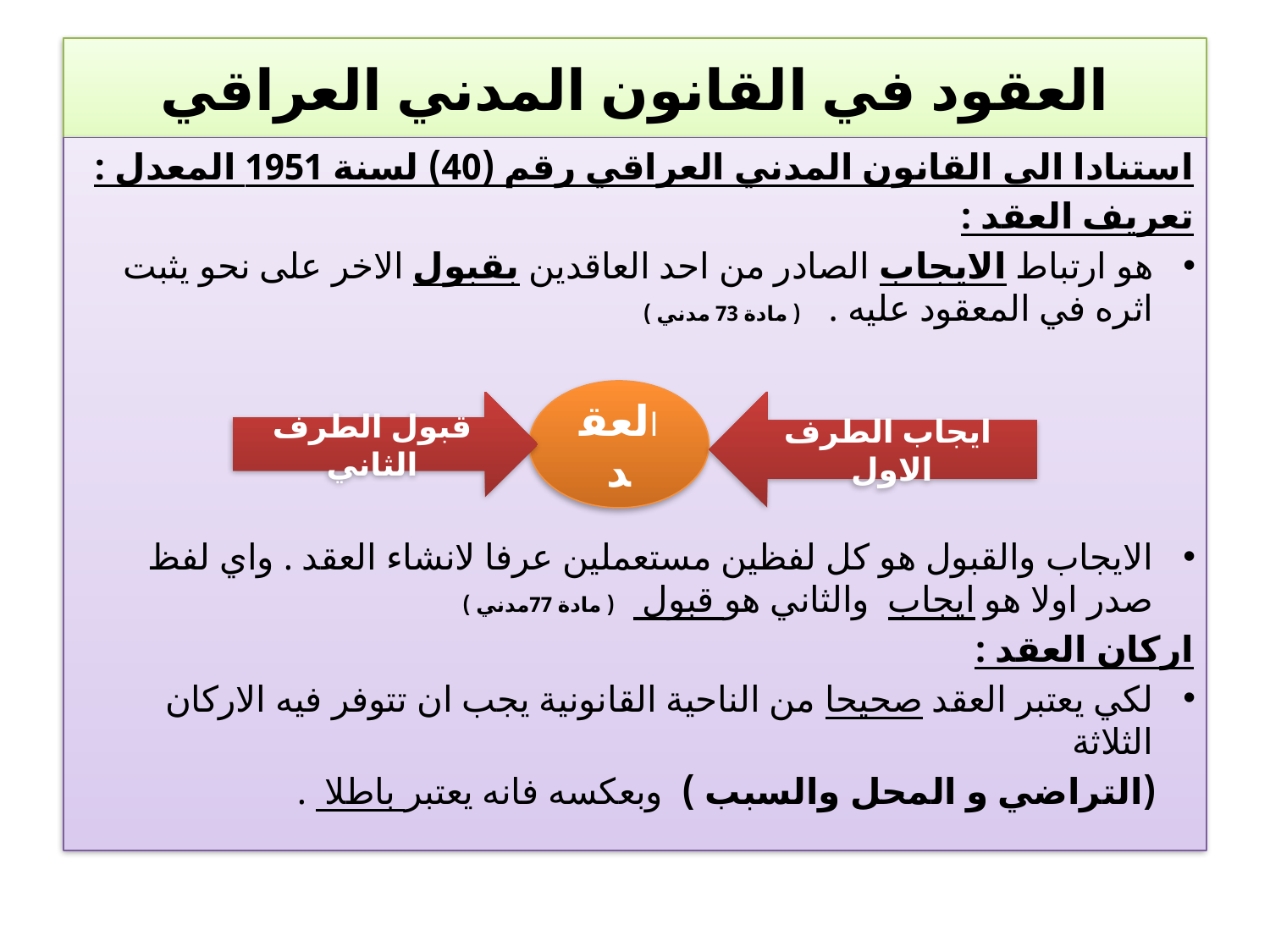

# العقود في القانون المدني العراقي
استنادا الى القانون المدني العراقي رقم (40) لسنة 1951 المعدل :
تعريف العقد :
هو ارتباط الايجاب الصادر من احد العاقدين بقبول الاخر على نحو يثبت اثره في المعقود عليه .   ( مادة 73 مدني )

الايجاب والقبول هو كل لفظين مستعملين عرفا لانشاء العقد . واي لفظ صدر اولا هو ايجاب  والثاني هو قبول   ( مادة 77مدني )
اركان العقد :
لكي يعتبر العقد صحيحا من الناحية القانونية يجب ان تتوفر فيه الاركان الثلاثة
    (التراضي و المحل والسبب )  وبعكسه فانه يعتبر باطلا  .
العقد
قبول الطرف الثاني
ايجاب الطرف الاول